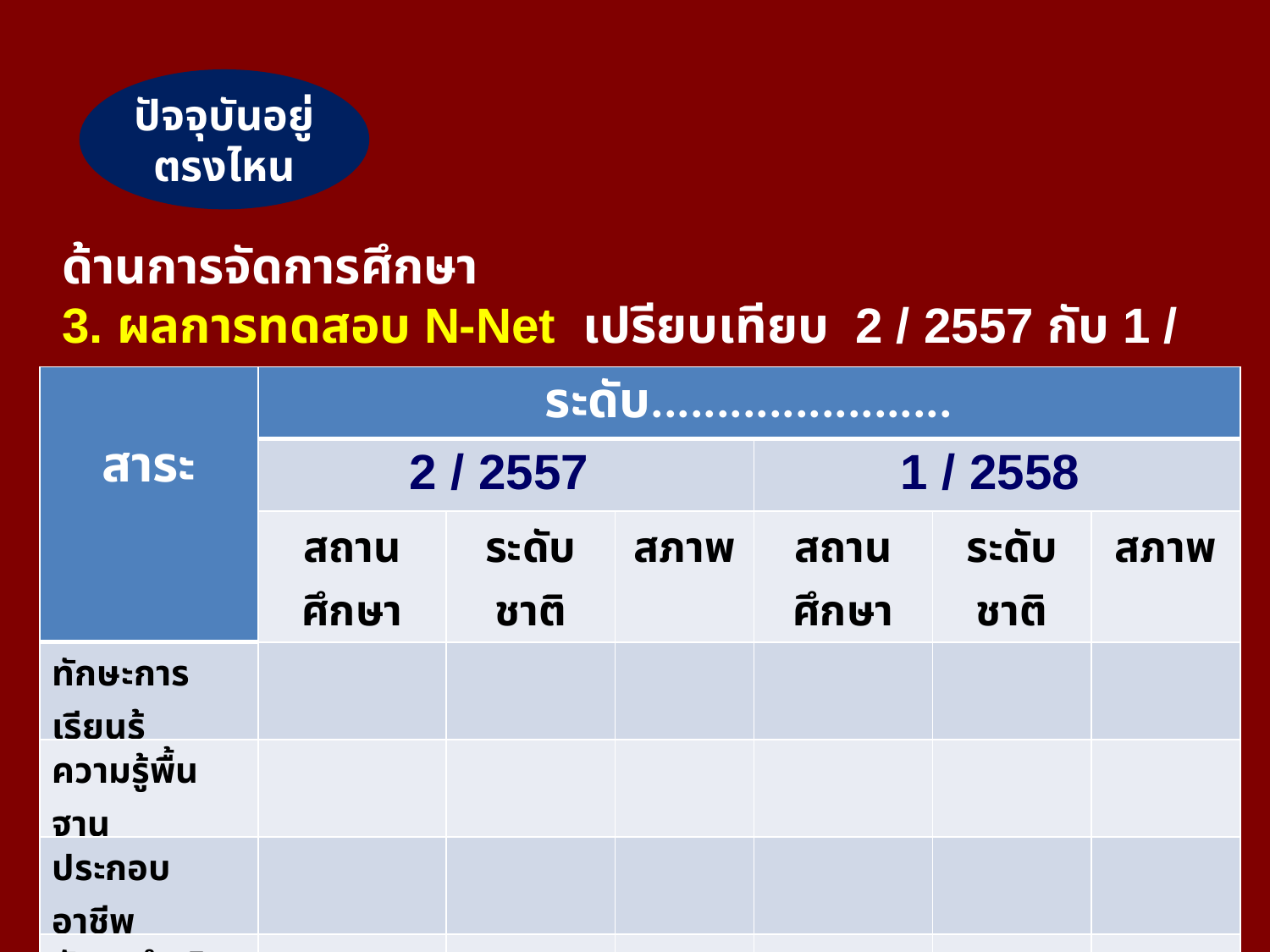

ปัจจุบันอยู่ตรงไหน
ด้านการจัดการศึกษา
3. ผลการทดสอบ N-Net  เปรียบเทียบ  2 / 2557 กับ 1 / 2558
| สาระ | ระดับ....................... |  |  |  |  |  |
| --- | --- | --- | --- | --- | --- | --- |
|  | 2 / 2557 |  |  | 1 / 2558 |  |  |
|  | สถานศึกษา | ระดับชาติ | สภาพ | สถานศึกษา | ระดับชาติ | สภาพ |
| ทักษะการเรียนรู้ |  |  |  |  |  |  |
| ความรู้พื้นฐาน |  |  |  |  |  |  |
| ประกอบอาชีพ |  |  |  |  |  |  |
| ทักษะดำเนินชีวิต |  |  |  |  |  |  |
| พัฒนาสังคม |  |  |  |  |  |  |